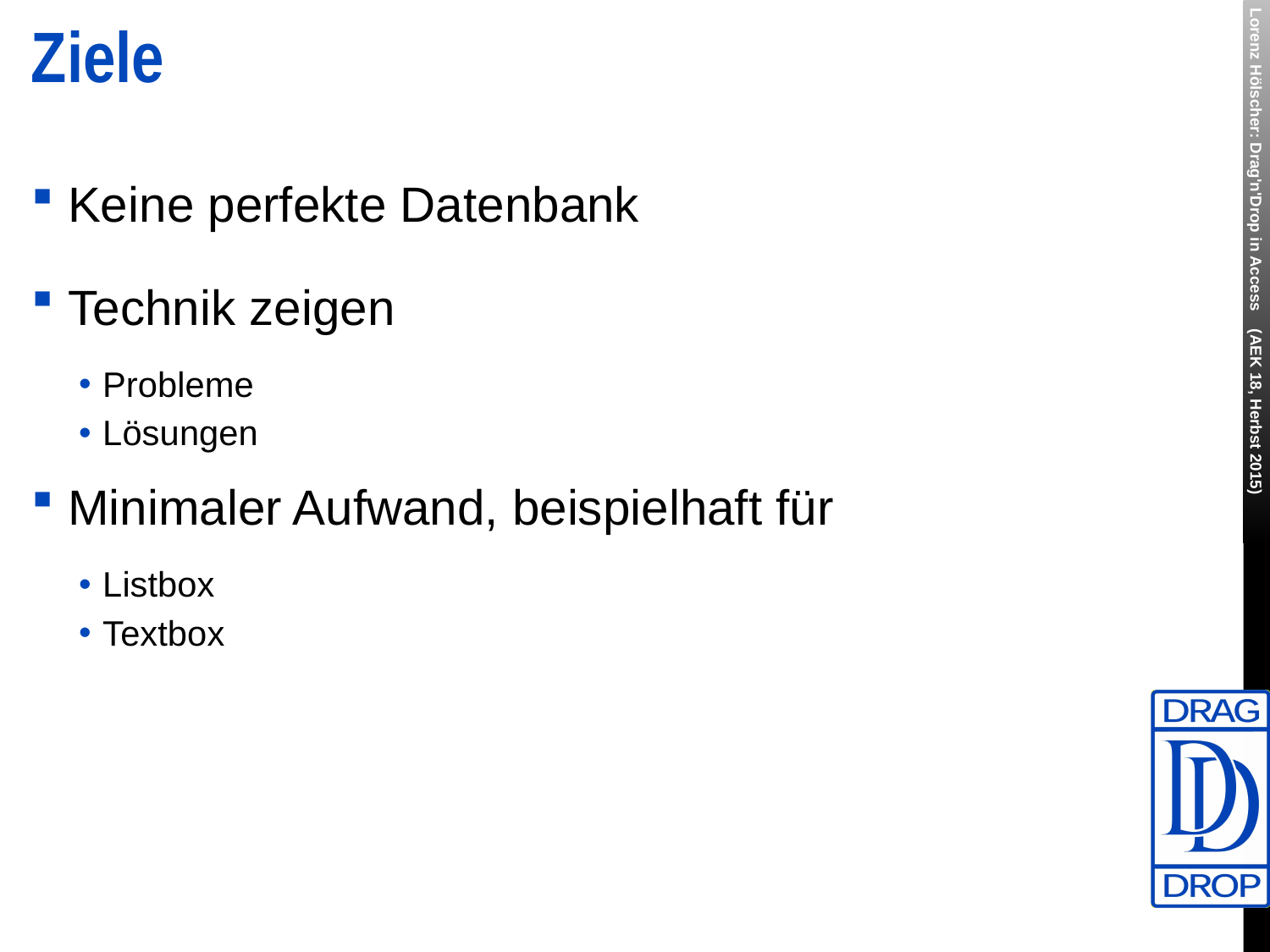

# Ziele
Keine perfekte Datenbank
Technik zeigen
Probleme
Lösungen
Minimaler Aufwand, beispielhaft für
Listbox
Textbox